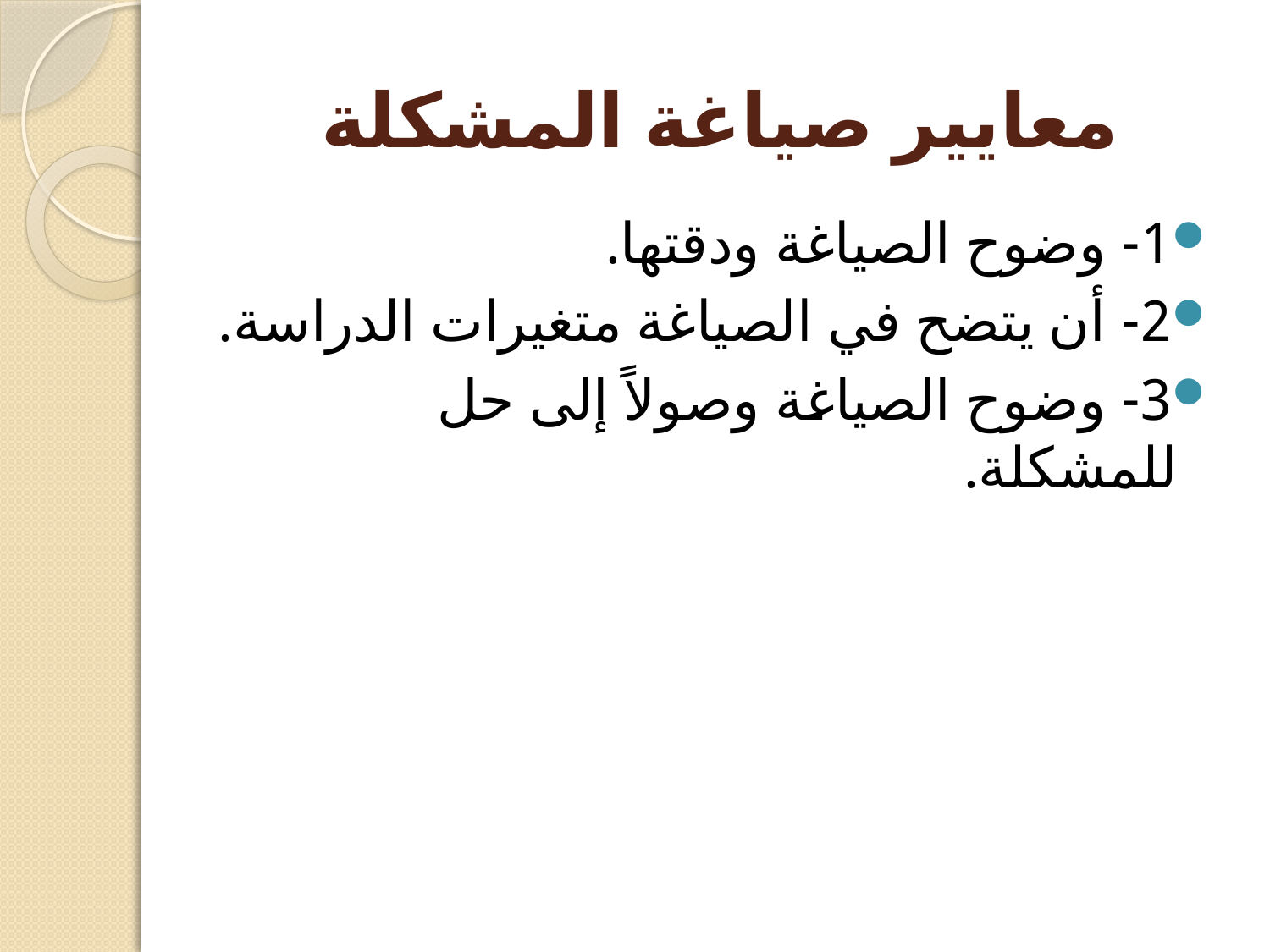

# معايير صياغة المشكلة
1- وضوح الصياغة ودقتها.
2- أن يتضح في الصياغة متغيرات الدراسة.
3- وضوح الصياغة وصولاً إلى حل للمشكلة.